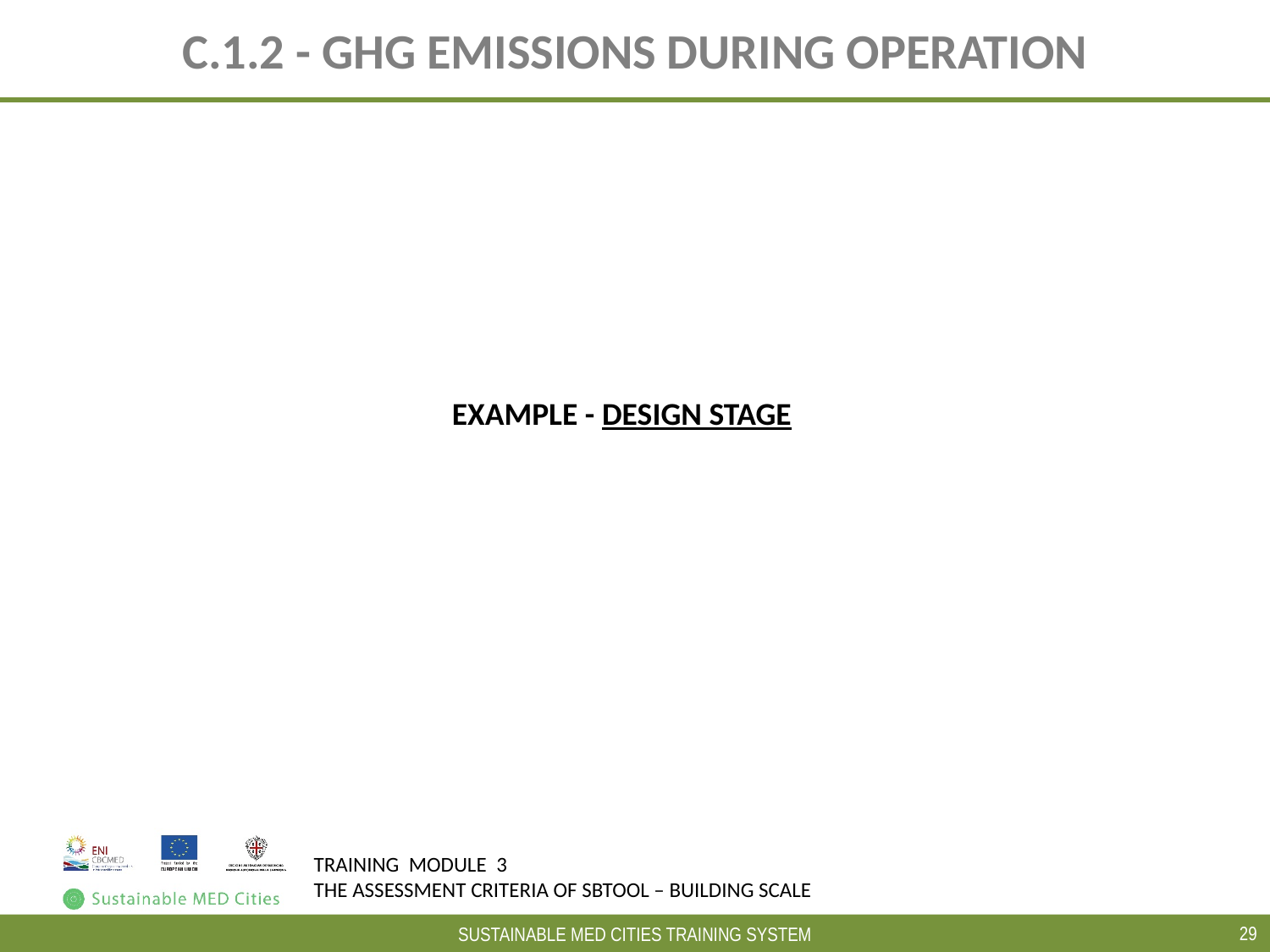

# C.1.2 - GHG EMISSIONS DURING OPERATION

EXAMPLE - DESIGN STAGE

29